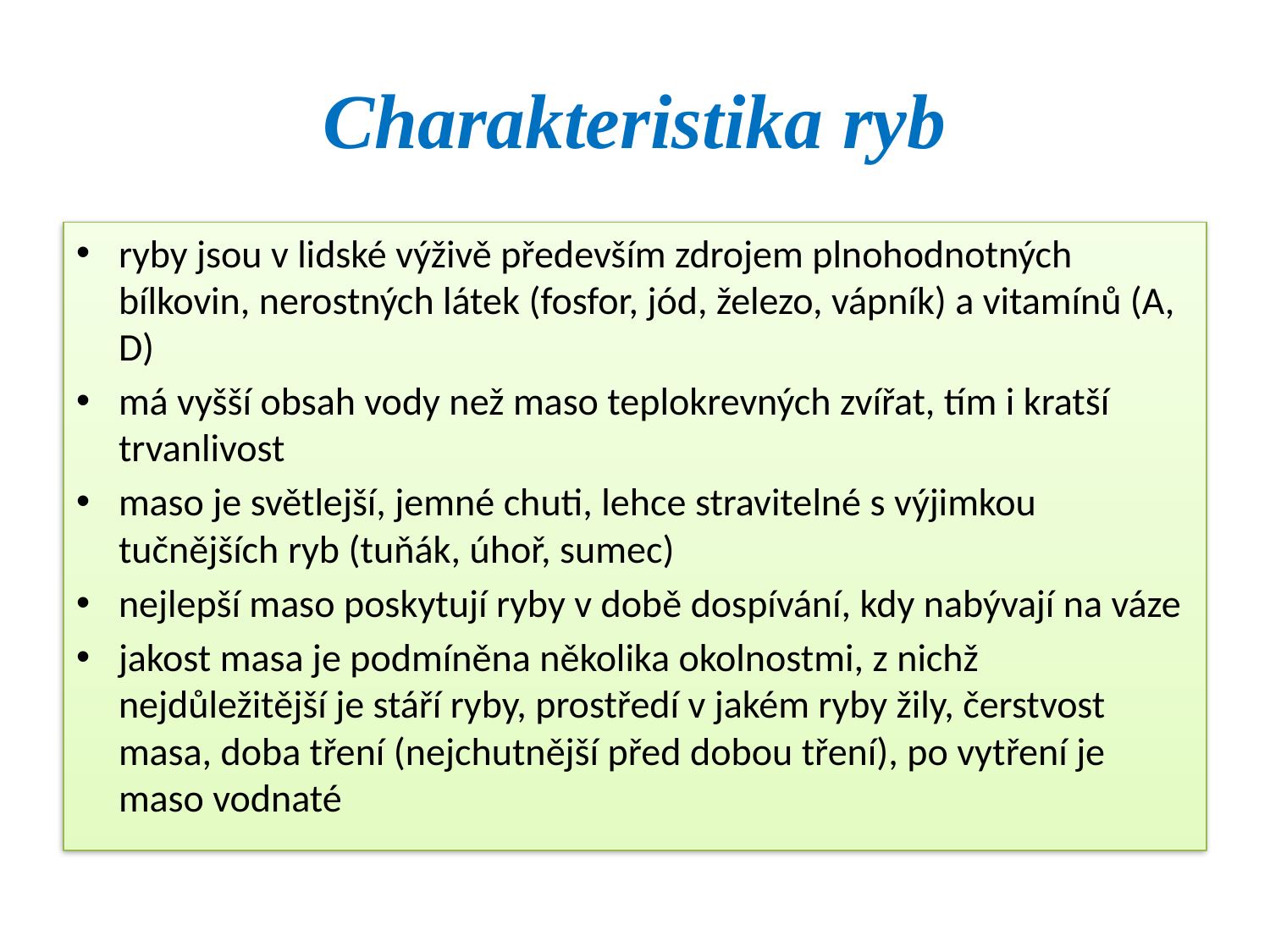

# Charakteristika ryb
ryby jsou v lidské výživě především zdrojem plnohodnotných bílkovin, nerostných látek (fosfor, jód, železo, vápník) a vitamínů (A, D)
má vyšší obsah vody než maso teplokrevných zvířat, tím i kratší trvanlivost
maso je světlejší, jemné chuti, lehce stravitelné s výjimkou tučnějších ryb (tuňák, úhoř, sumec)
nejlepší maso poskytují ryby v době dospívání, kdy nabývají na váze
jakost masa je podmíněna několika okolnostmi, z nichž nejdůležitější je stáří ryby, prostředí v jakém ryby žily, čerstvost masa, doba tření (nejchutnější před dobou tření), po vytření je maso vodnaté